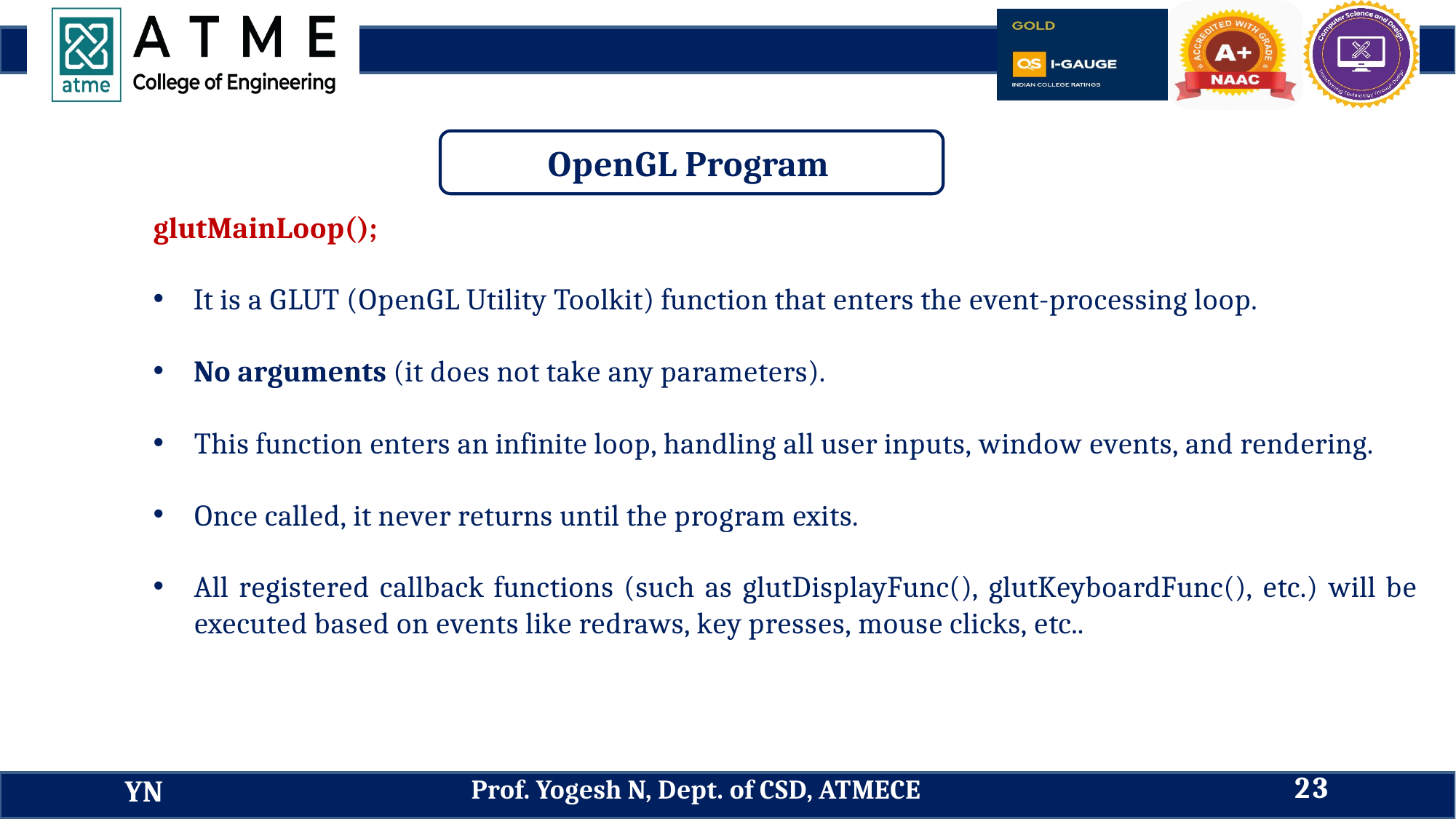

OpenGL Program
glutMainLoop();

It is a GLUT (OpenGL Utility Toolkit) function that enters the event-processing loop.

No arguments (it does not take any parameters).

This function enters an infinite loop, handling all user inputs, window events, and rendering.

Once called, it never returns until the program exits.

All registered callback functions (such as glutDisplayFunc(), glutKeyboardFunc(), etc.) will be executed based on events like redraws, key presses, mouse clicks, etc..
23
Prof. Yogesh N, Dept. of CSD, ATMECE
YN